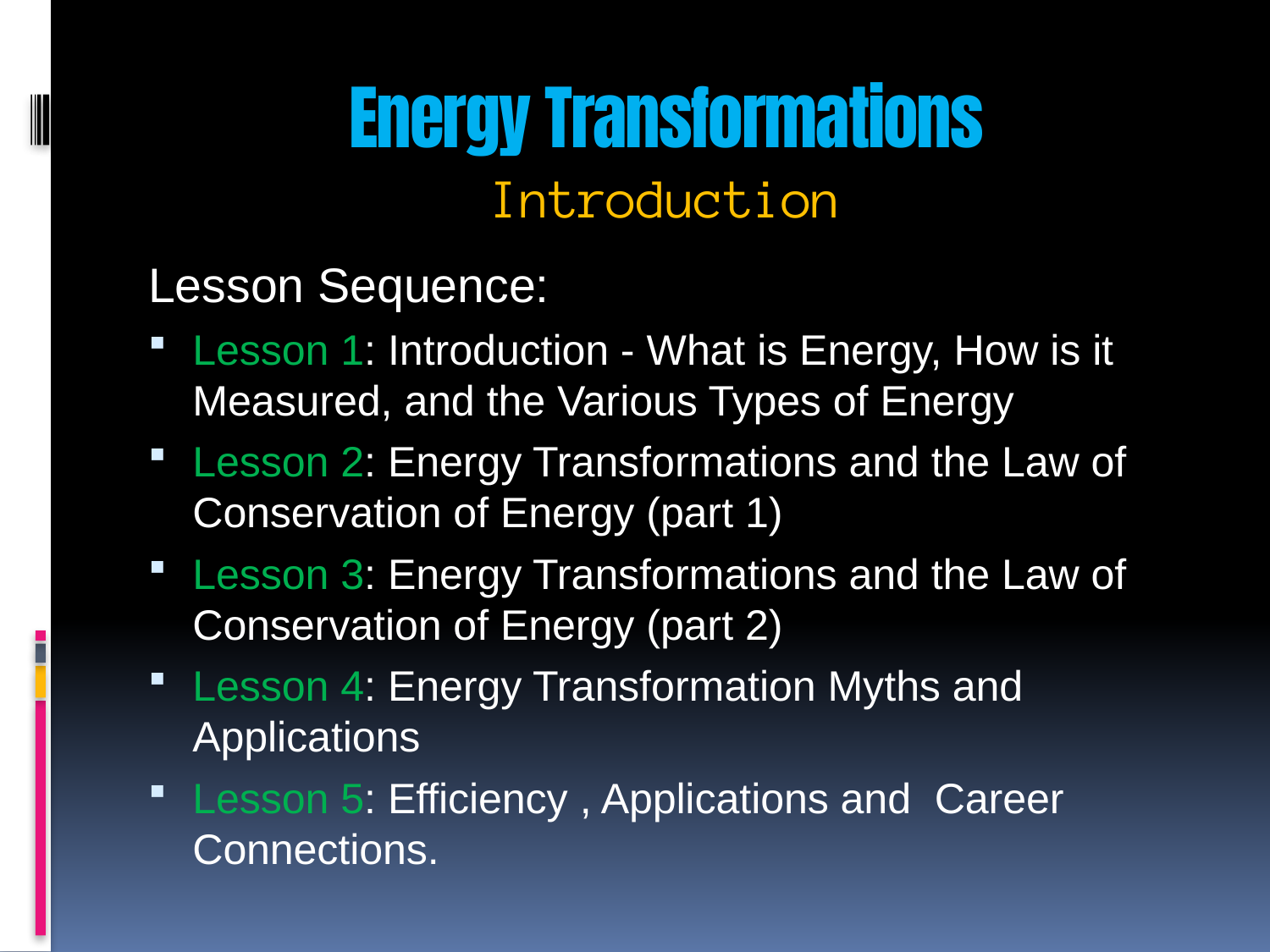

# Energy Transformations Introduction
Lesson Sequence:
Lesson 1: Introduction - What is Energy, How is it Measured, and the Various Types of Energy
Lesson 2: Energy Transformations and the Law of Conservation of Energy (part 1)
Lesson 3: Energy Transformations and the Law of Conservation of Energy (part 2)
Lesson 4: Energy Transformation Myths and Applications
Lesson 5: Efficiency , Applications and  Career Connections.